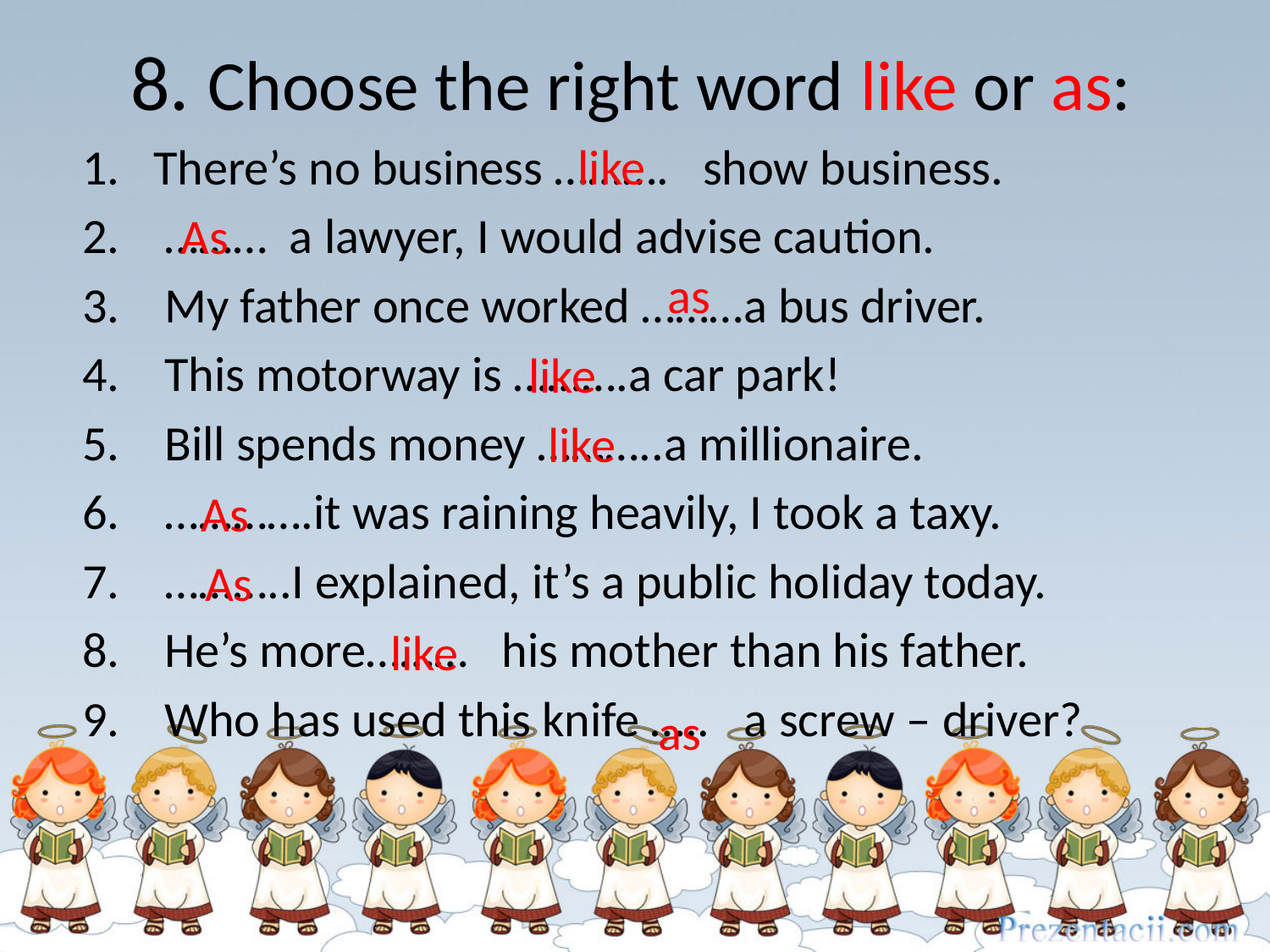

# 8. Choose the right word like or as:
There’s no business ……….   show business.
 ………  a lawyer, I would advise caution.
 My father once worked ………a bus driver.
 This motorway is ……….a car park!
 Bill spends money ………..a millionaire.
 ………….it was raining heavily, I took a taxy.
 ………..I explained, it’s a public holiday today.
 He’s more………   his mother than his father.
 Who has used this knife …..   a screw – driver?

like
As
as
like
like
As
   As
 like
 as